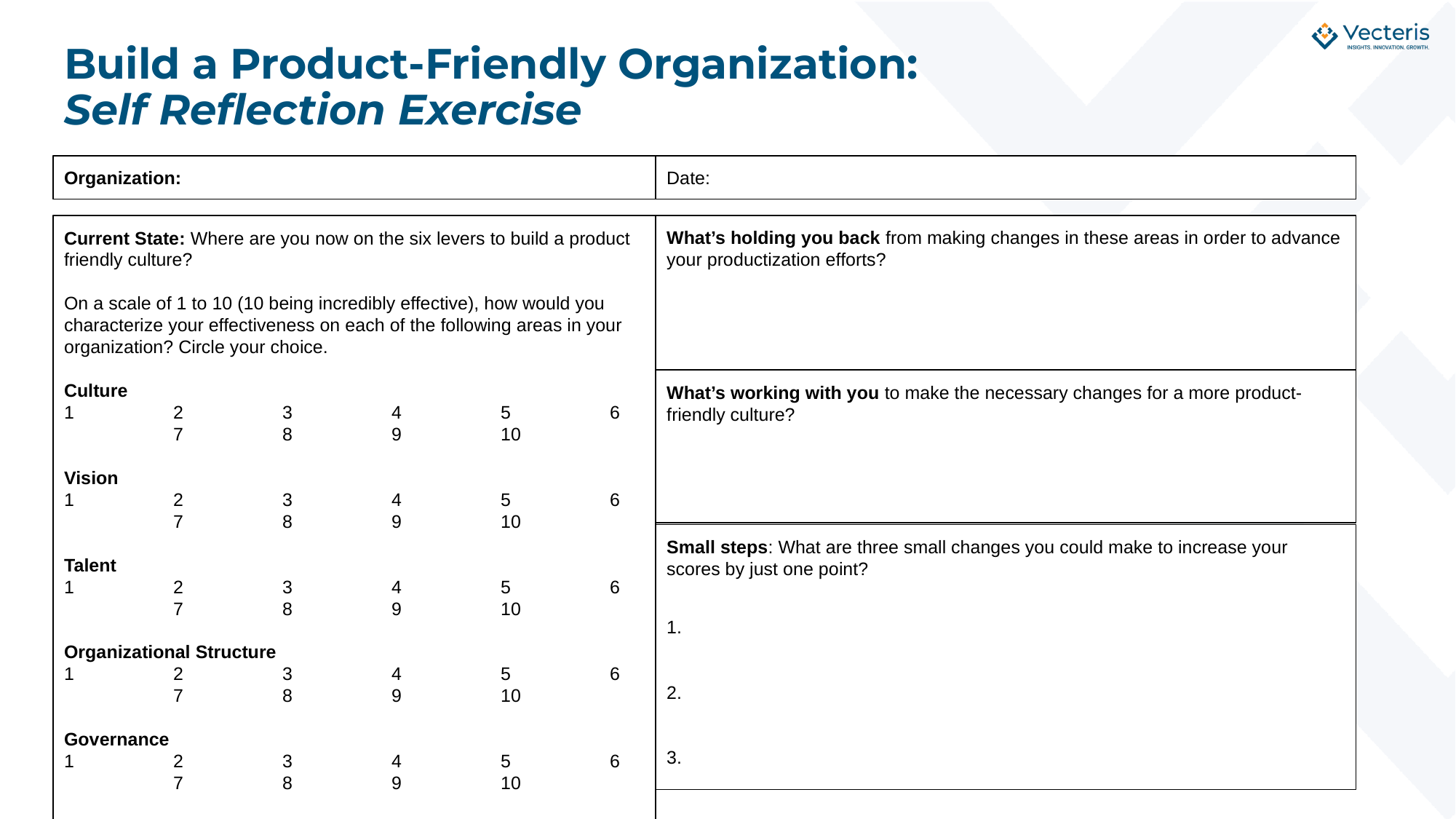

# Build a Product-Friendly Organization:
Self Reflection Exercise
Organization:
Date:
Current State: Where are you now on the six levers to build a product friendly culture?

On a scale of 1 to 10 (10 being incredibly effective), how would you characterize your effectiveness on each of the following areas in your organization? Circle your choice.

Culture
1	2	3	4	5	6	7	8	9	10

Vision
1	2	3	4	5	6	7	8	9	10

Talent
1	2	3	4	5	6	7	8	9	10

Organizational Structure
1	2	3	4	5	6	7	8	9	10

Governance
1	2	3	4	5	6	7	8	9	10

People-Related Processes
1	2	3	4	5	6	7	8	9	10

What’s holding you back from making changes in these areas in order to advance your productization efforts?

What’s working with you to make the necessary changes for a more product-friendly culture?

Small steps: What are three small changes you could make to increase your scores by just one point?

1.

2.

3.